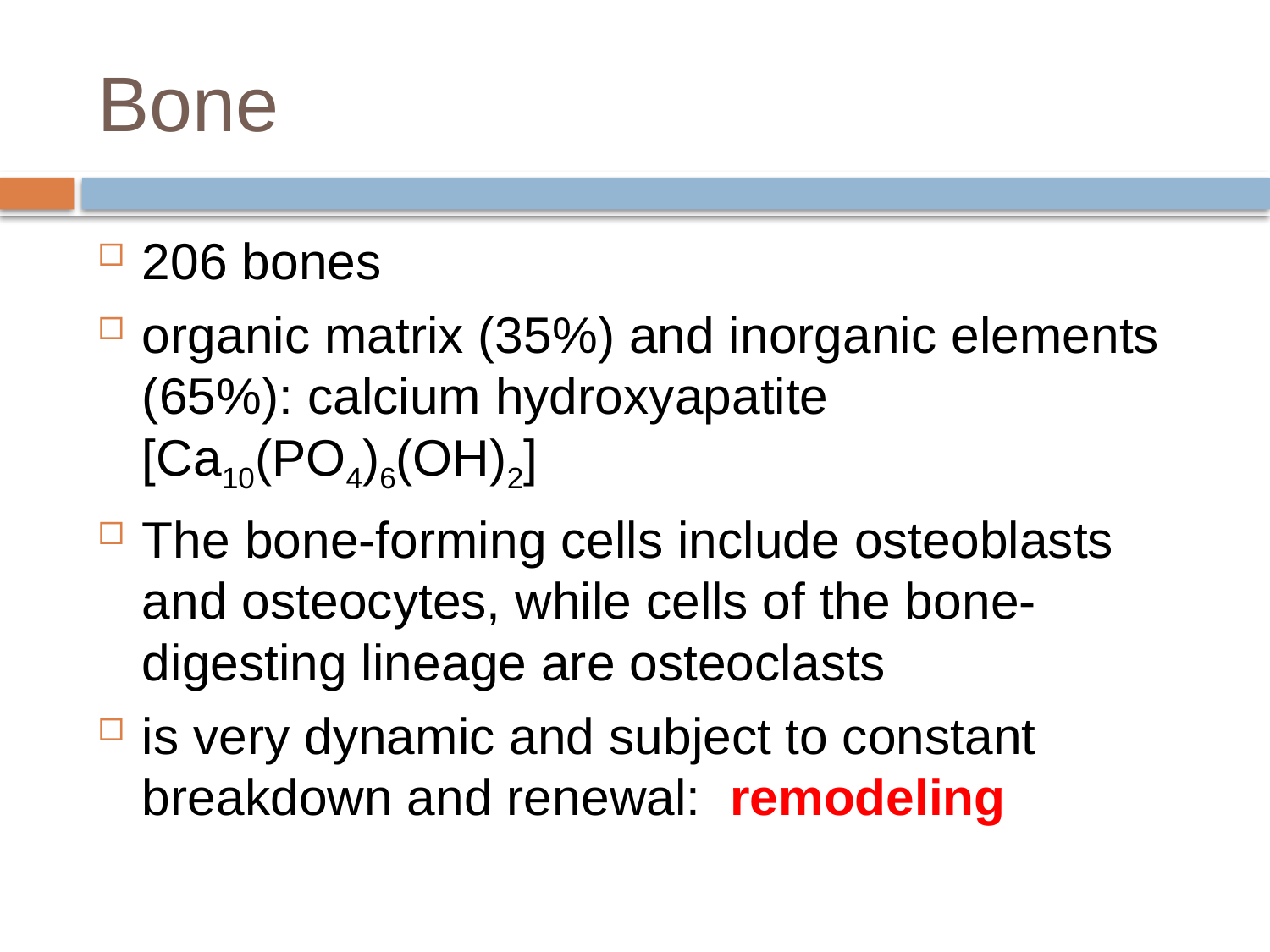

# Bone
206 bones
organic matrix (35%) and inorganic elements (65%): calcium hydroxyapatite [Ca10(PO4)6(OH)2]
The bone-forming cells include osteoblasts and osteocytes, while cells of the bone-digesting lineage are osteoclasts
is very dynamic and subject to constant breakdown and renewal:  remodeling